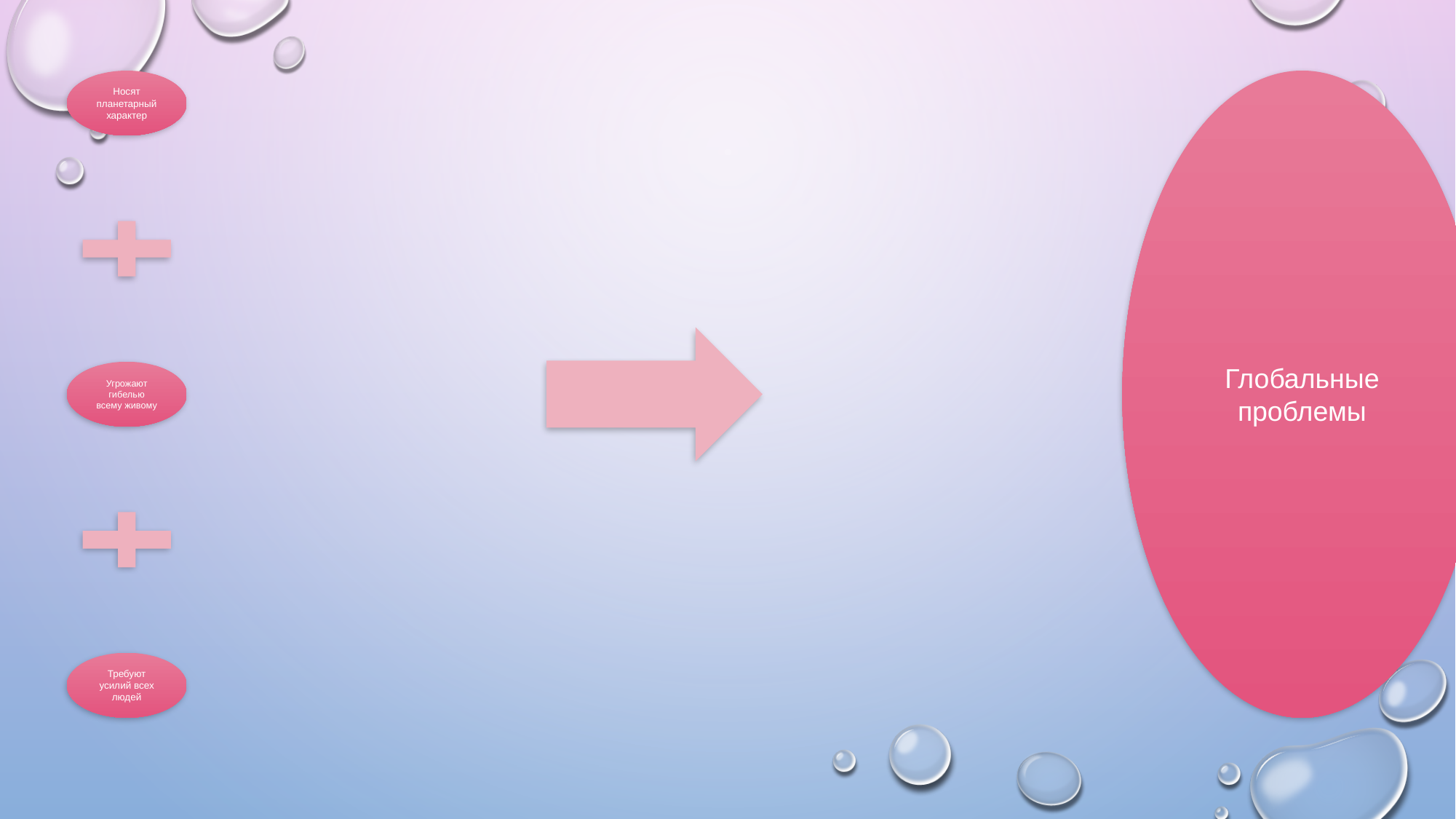

Носят планетарный характер
Угрожают гибелью всему живому
Глобальные проблемы
Требуют усилий всех людей